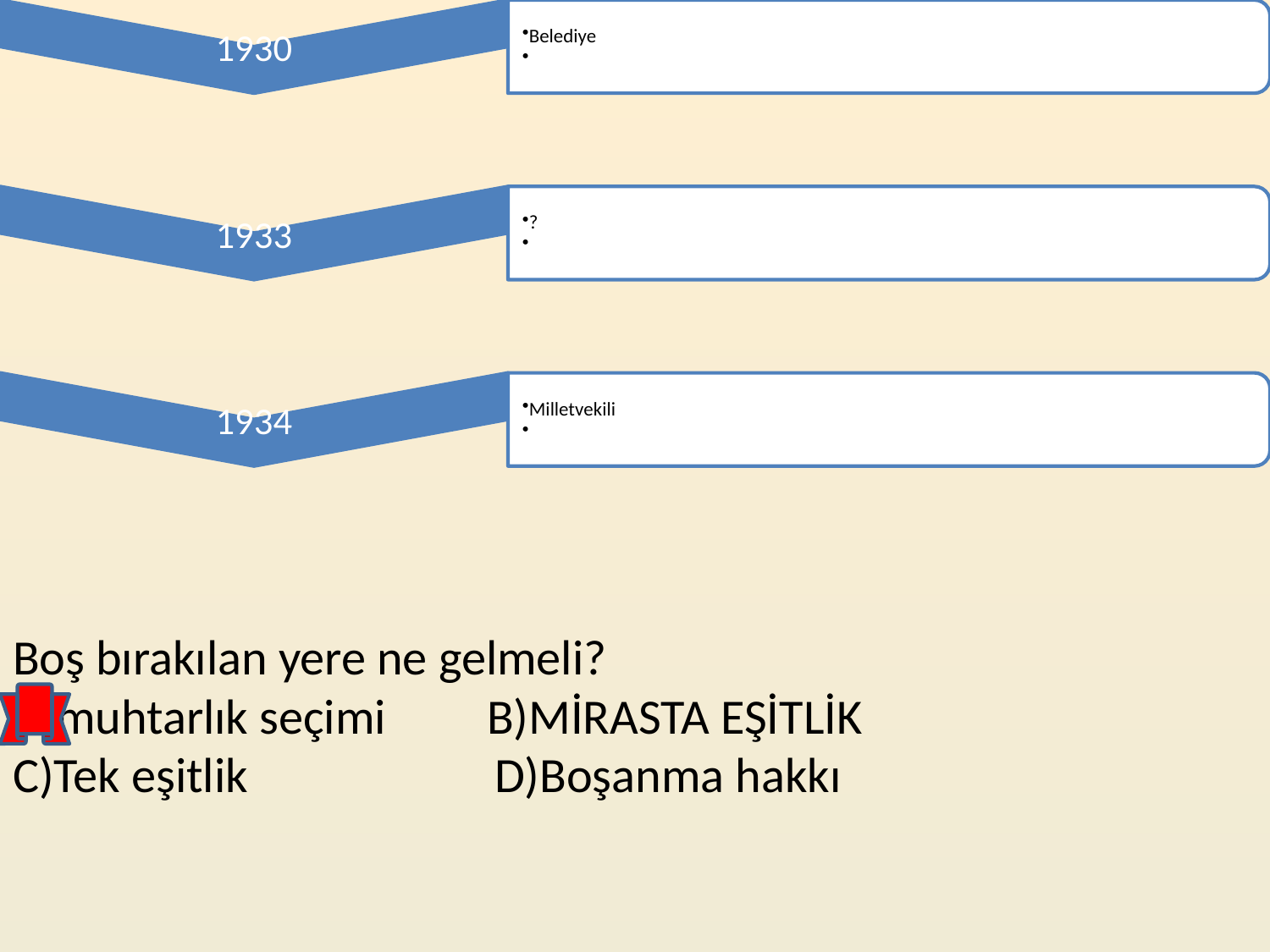

1930
Belediye
1933
?
1934
Milletvekili
# Boş bırakılan yere ne gelmeli? A)muhtarlık seçimi         B)MİRASTA EŞİTLİK C)Tek eşitlik                      D)Boşanma hakkı